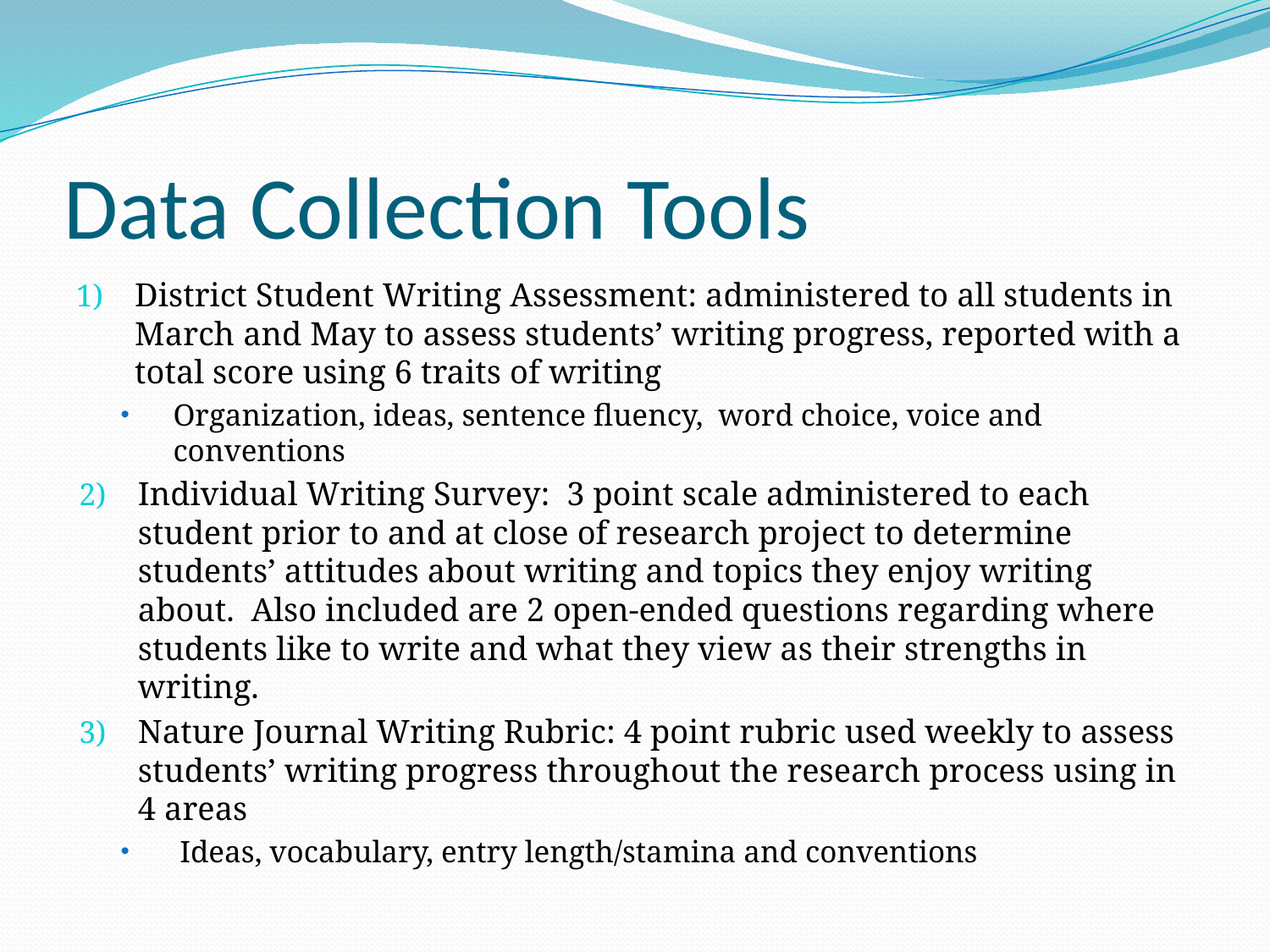

# Data Collection Tools
District Student Writing Assessment: administered to all students in March and May to assess students’ writing progress, reported with a total score using 6 traits of writing
Organization, ideas, sentence fluency,  word choice, voice and conventions
Individual Writing Survey:  3 point scale administered to each student prior to and at close of research project to determine students’ attitudes about writing and topics they enjoy writing about.  Also included are 2 open-ended questions regarding where students like to write and what they view as their strengths in writing.
Nature Journal Writing Rubric: 4 point rubric used weekly to assess students’ writing progress throughout the research process using in 4 areas
Ideas, vocabulary, entry length/stamina and conventions